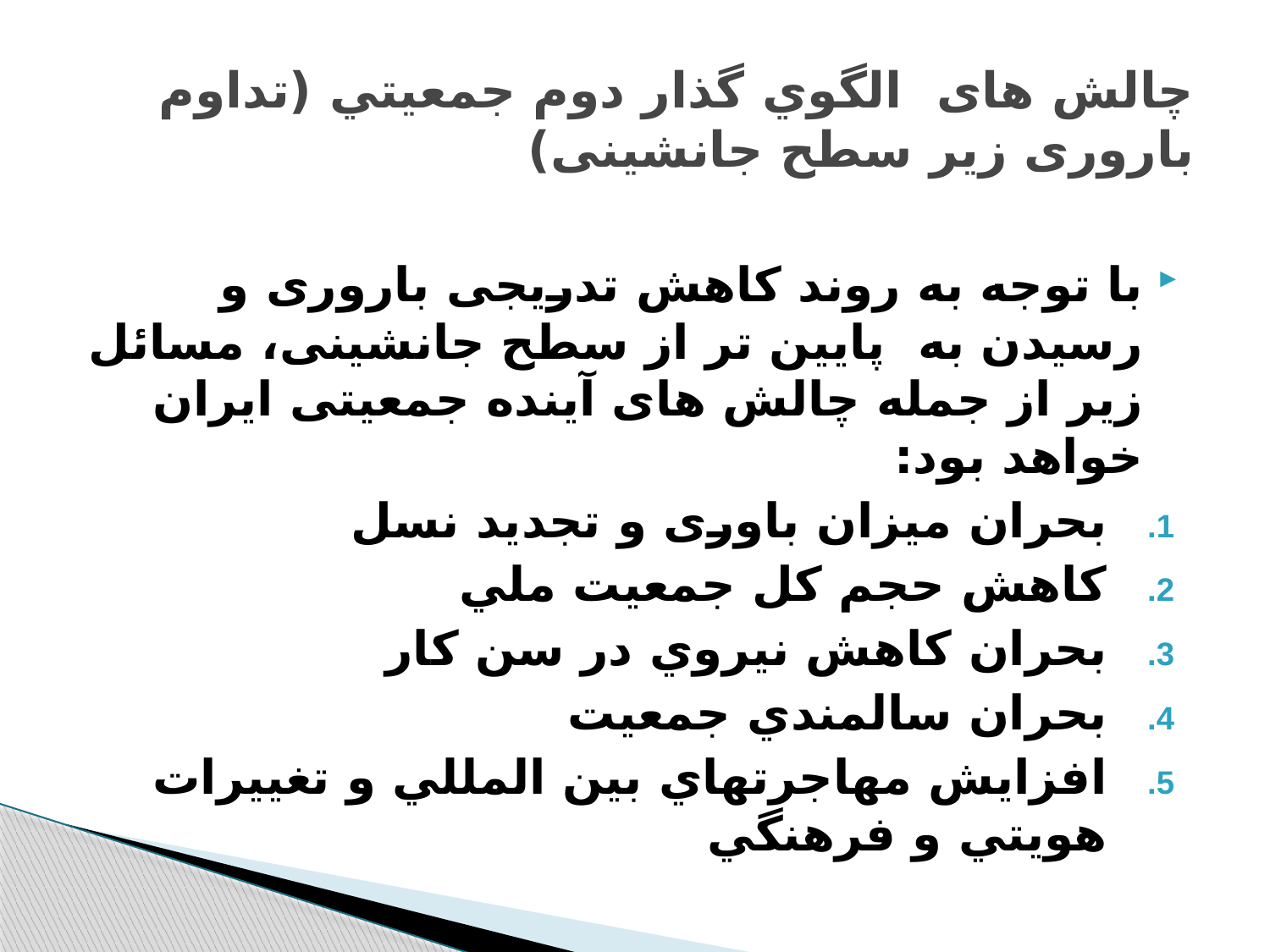

# چالش های  الگوي ‌گذار دوم جمعيتي (تداوم باروری زیر سطح جانشینی)
با توجه به روند کاهش تدریجی باروری و رسیدن به  پایین تر از سطح جانشینی، مسائل زیر از جمله چالش های آینده جمعیتی ایران خواهد بود:
بحران میزان باوری و تجدید نسل
كاهش حجم كل جمعيت ملي
بحران كاهش نيروي در سن كار
بحران سالمندي جمعيت
افزايش مهاجرتهاي بين المللي و تغييرات هويتي و فرهنگي